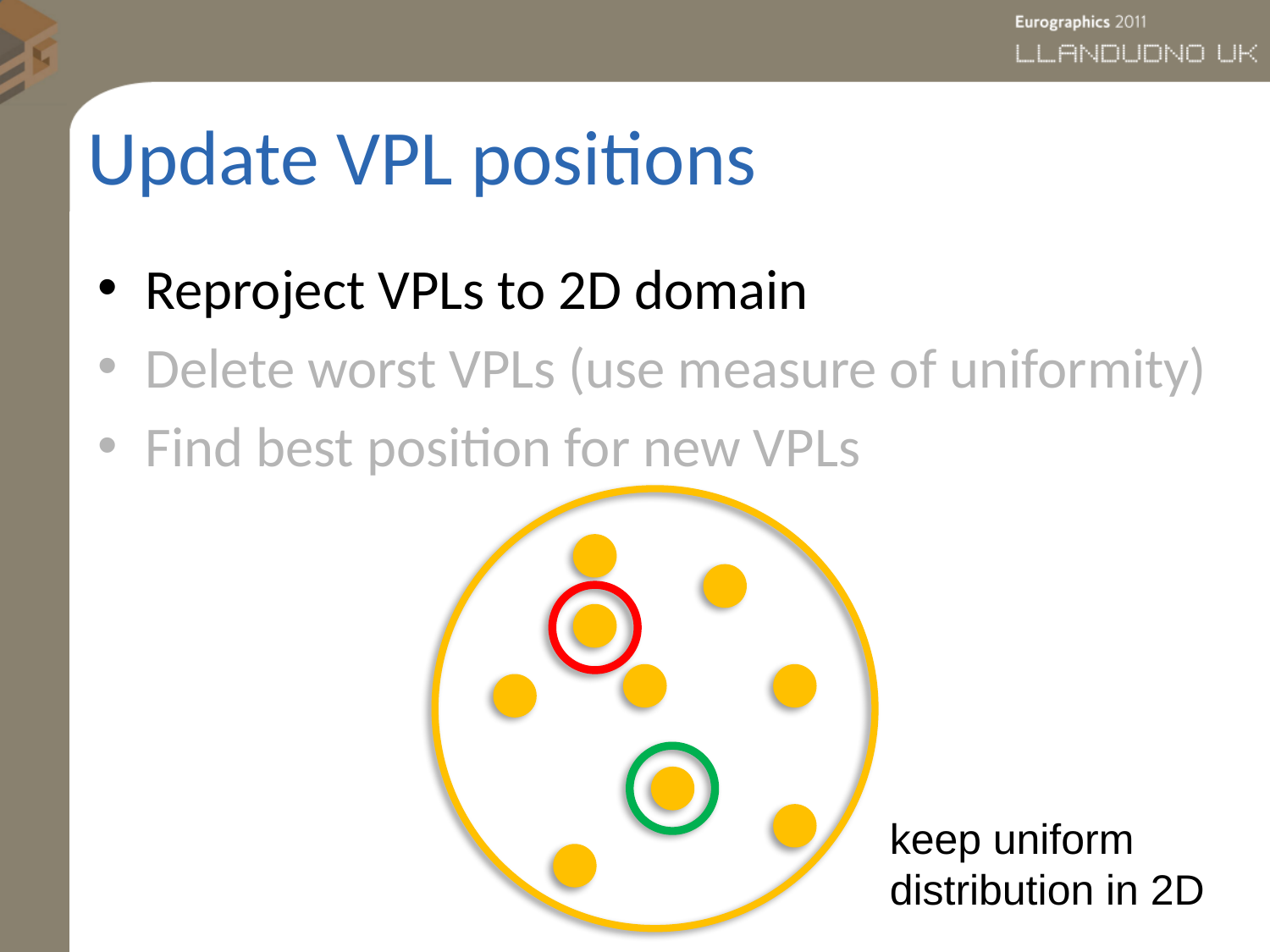

# Update VPL positions
Reproject VPLs to 2D domain
Delete worst VPLs (use measure of uniformity)
Find best position for new VPLs

keep uniform
distribution in 2D